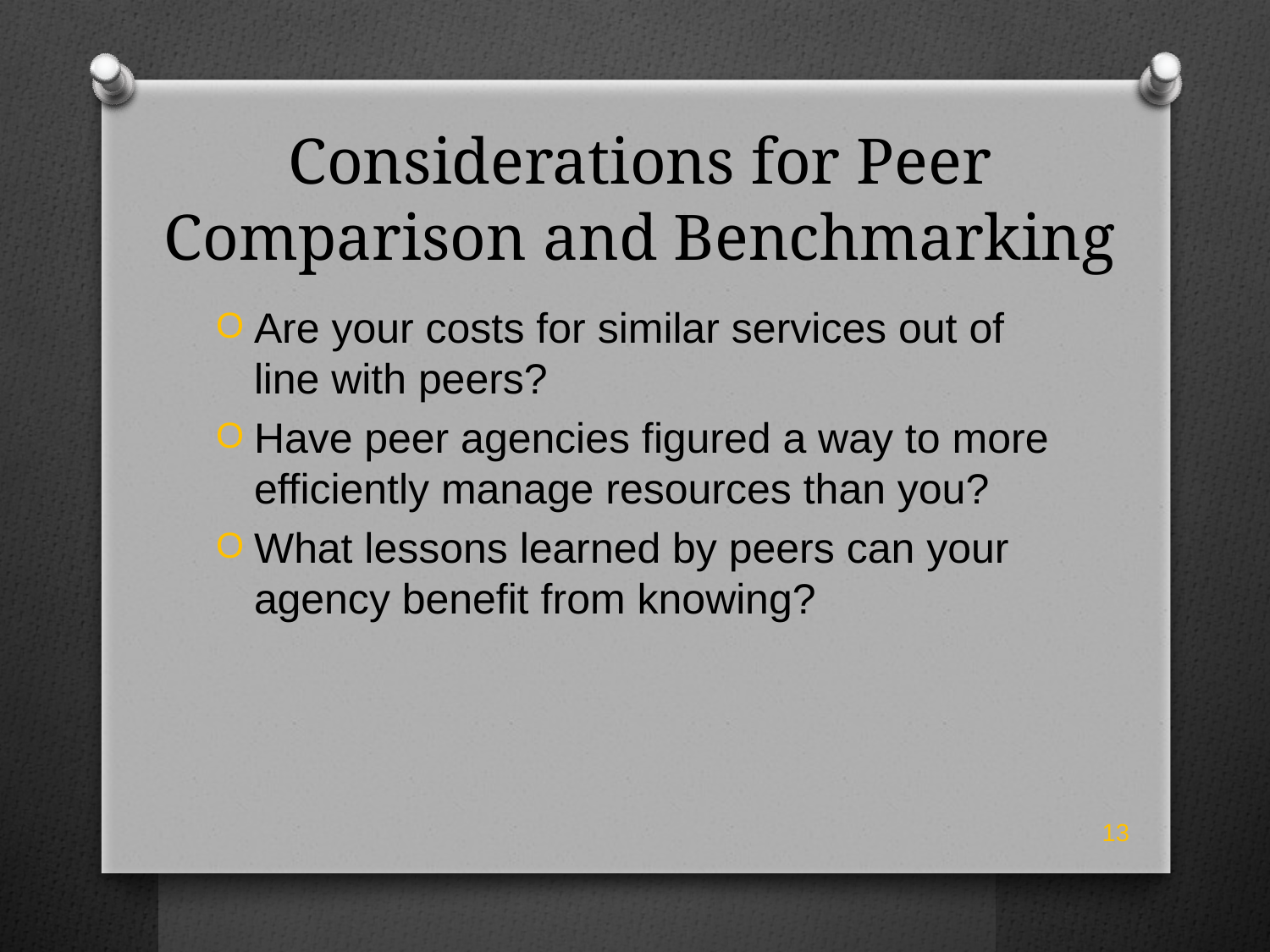

# Considerations for Peer Comparison and Benchmarking
Are your costs for similar services out of line with peers?
Have peer agencies figured a way to more efficiently manage resources than you?
What lessons learned by peers can your agency benefit from knowing?
13